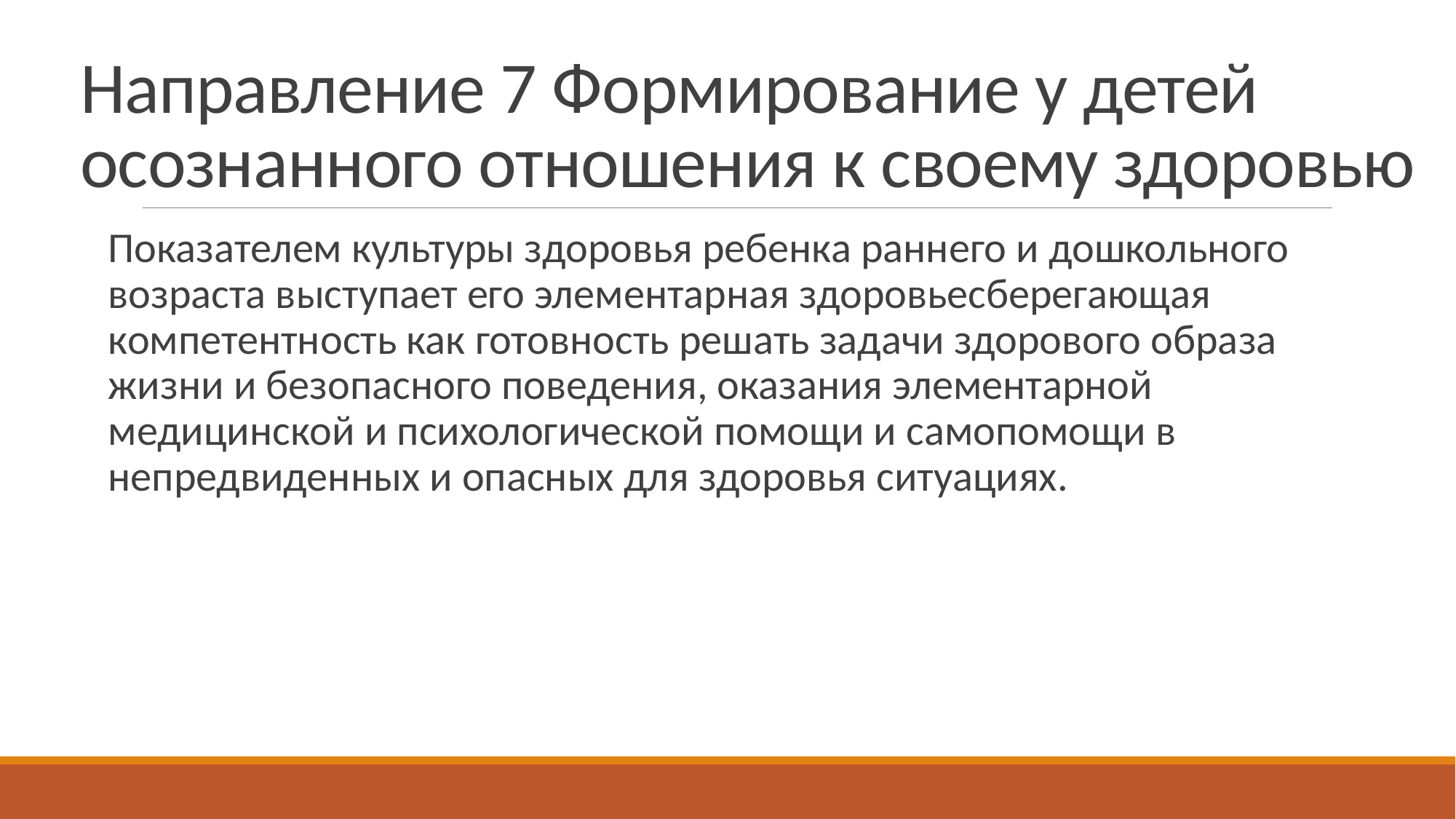

# Направление 7 Формирование у детей осознанного отношения к своему здоровью
Показателем культуры здоровья ребенка раннего и дошкольного возраста выступает его элементарная здоровьесберегающая компетентность как готовность решать задачи здорового образа жизни и безопасного поведения, оказания элементарной медицинской и психологической помощи и самопомощи в непредвиденных и опасных для здоровья ситуациях.